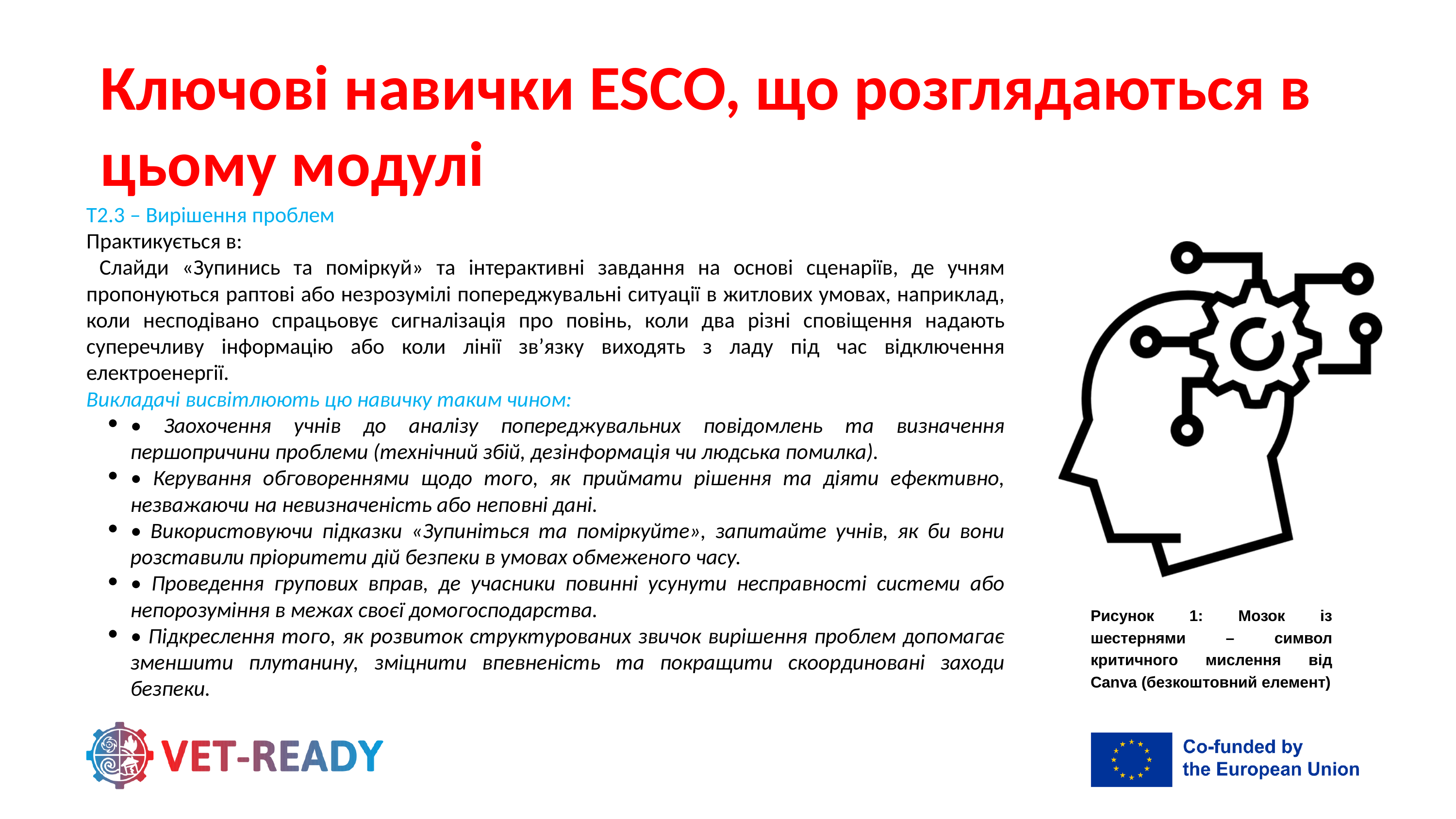

Ключові навички ESCO, що розглядаються в цьому модулі
T2.3 – Вирішення проблем
Практикується в:
 Слайди «Зупинись та поміркуй» та інтерактивні завдання на основі сценаріїв, де учням пропонуються раптові або незрозумілі попереджувальні ситуації в житлових умовах, наприклад, коли несподівано спрацьовує сигналізація про повінь, коли два різні сповіщення надають суперечливу інформацію або коли лінії зв’язку виходять з ладу під час відключення електроенергії.
Викладачі висвітлюють цю навичку таким чином:
• Заохочення учнів до аналізу попереджувальних повідомлень та визначення першопричини проблеми (технічний збій, дезінформація чи людська помилка).
• Керування обговореннями щодо того, як приймати рішення та діяти ефективно, незважаючи на невизначеність або неповні дані.
• Використовуючи підказки «Зупиніться та поміркуйте», запитайте учнів, як би вони розставили пріоритети дій безпеки в умовах обмеженого часу.
• Проведення групових вправ, де учасники повинні усунути несправності системи або непорозуміння в межах своєї домогосподарства.
• Підкреслення того, як розвиток структурованих звичок вирішення проблем допомагає зменшити плутанину, зміцнити впевненість та покращити скоординовані заходи безпеки.

Рисунок 1: Мозок із шестернями – символ критичного мислення від Canva (безкоштовний елемент)